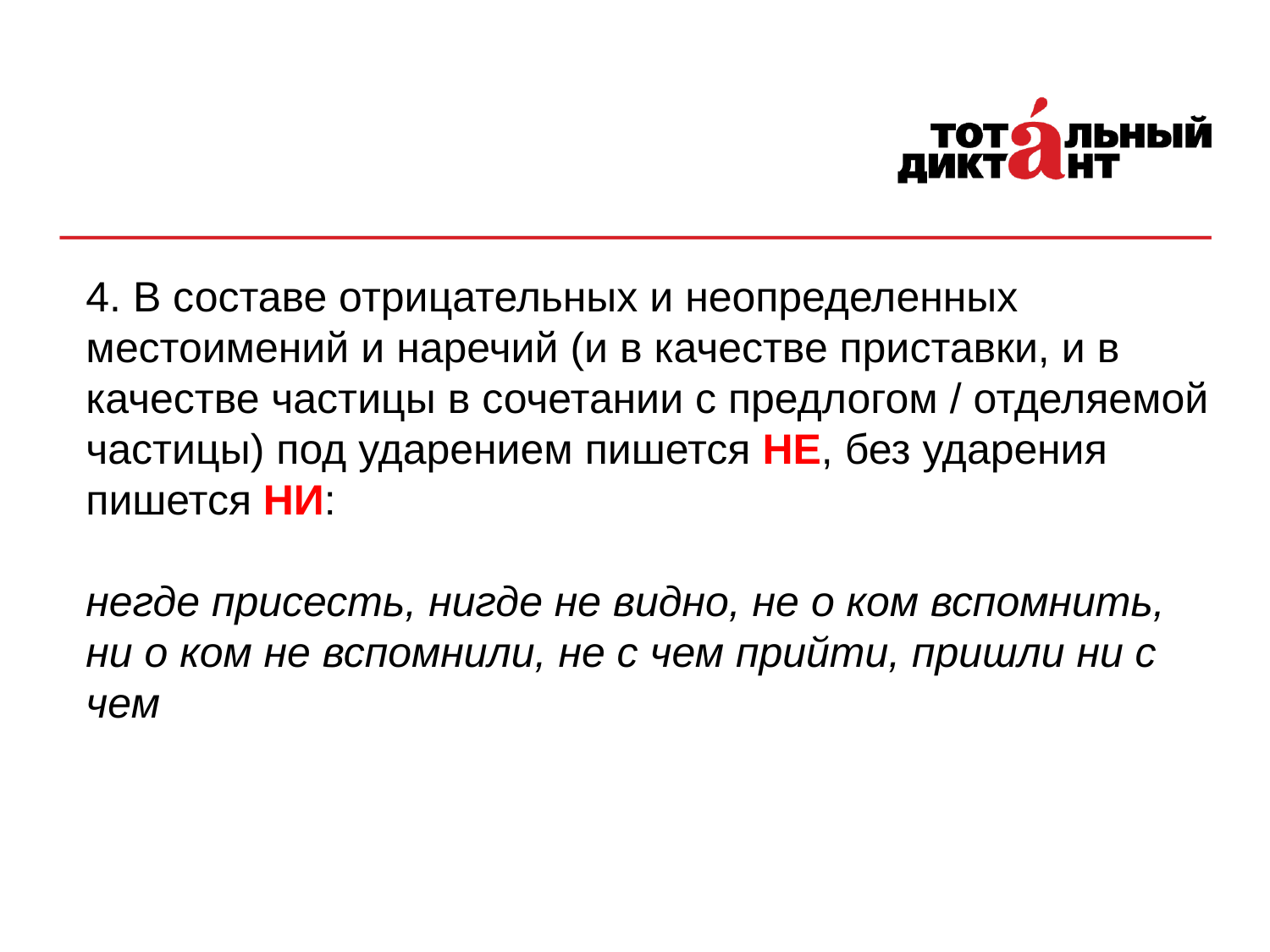

4. В составе отрицательных и неопределенных местоимений и наречий (и в качестве приставки, и в качестве частицы в сочетании с предлогом / отделяемой частицы) под ударением пишется НЕ, без ударения пишется НИ:

негде присесть, нигде не видно, не о ком вспомнить, ни о ком не вспомнили, не с чем прийти, пришли ни с чем